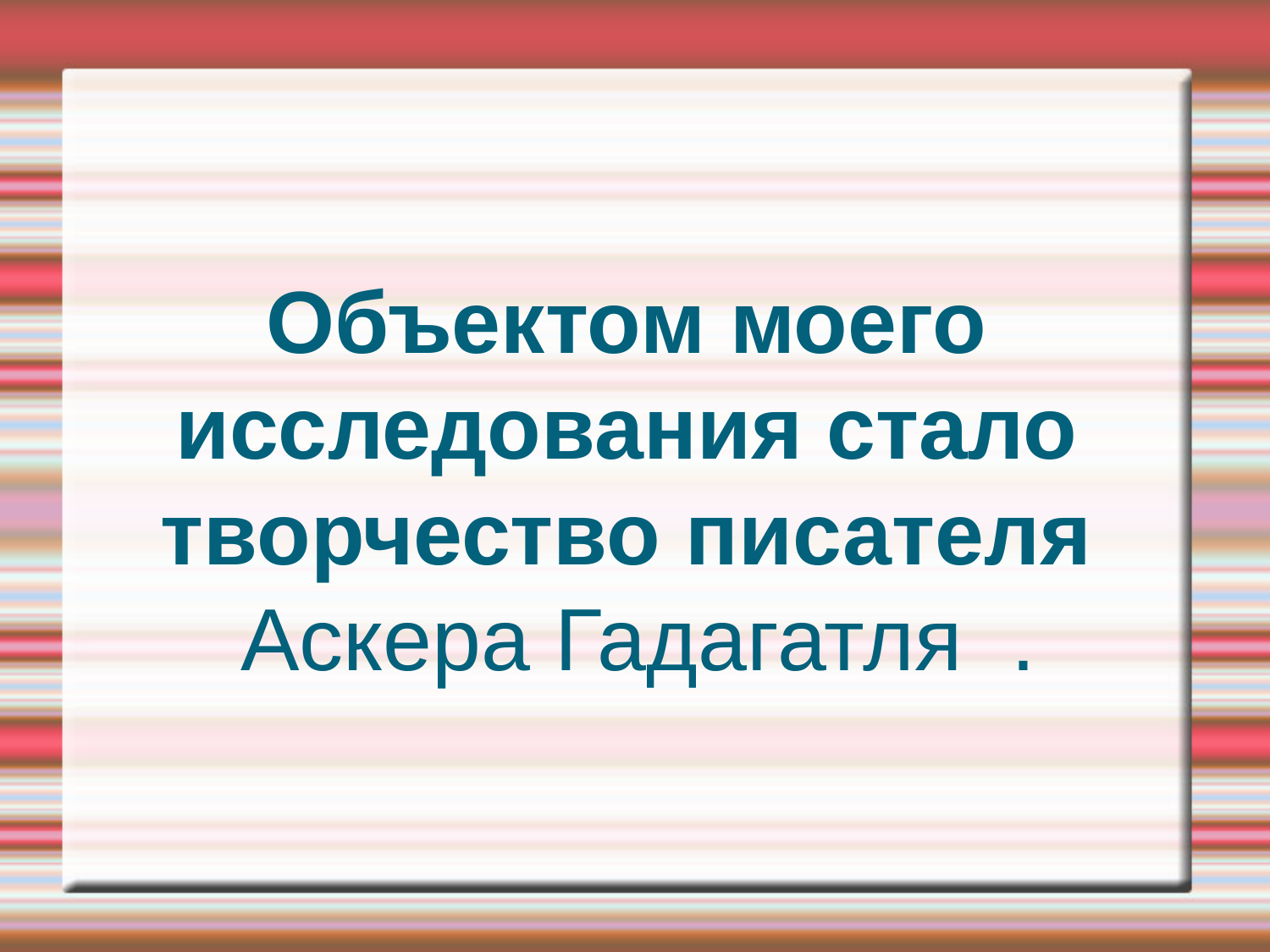

Объектом моего исследования стало творчество писателя
 Аскера Гадагатля  .